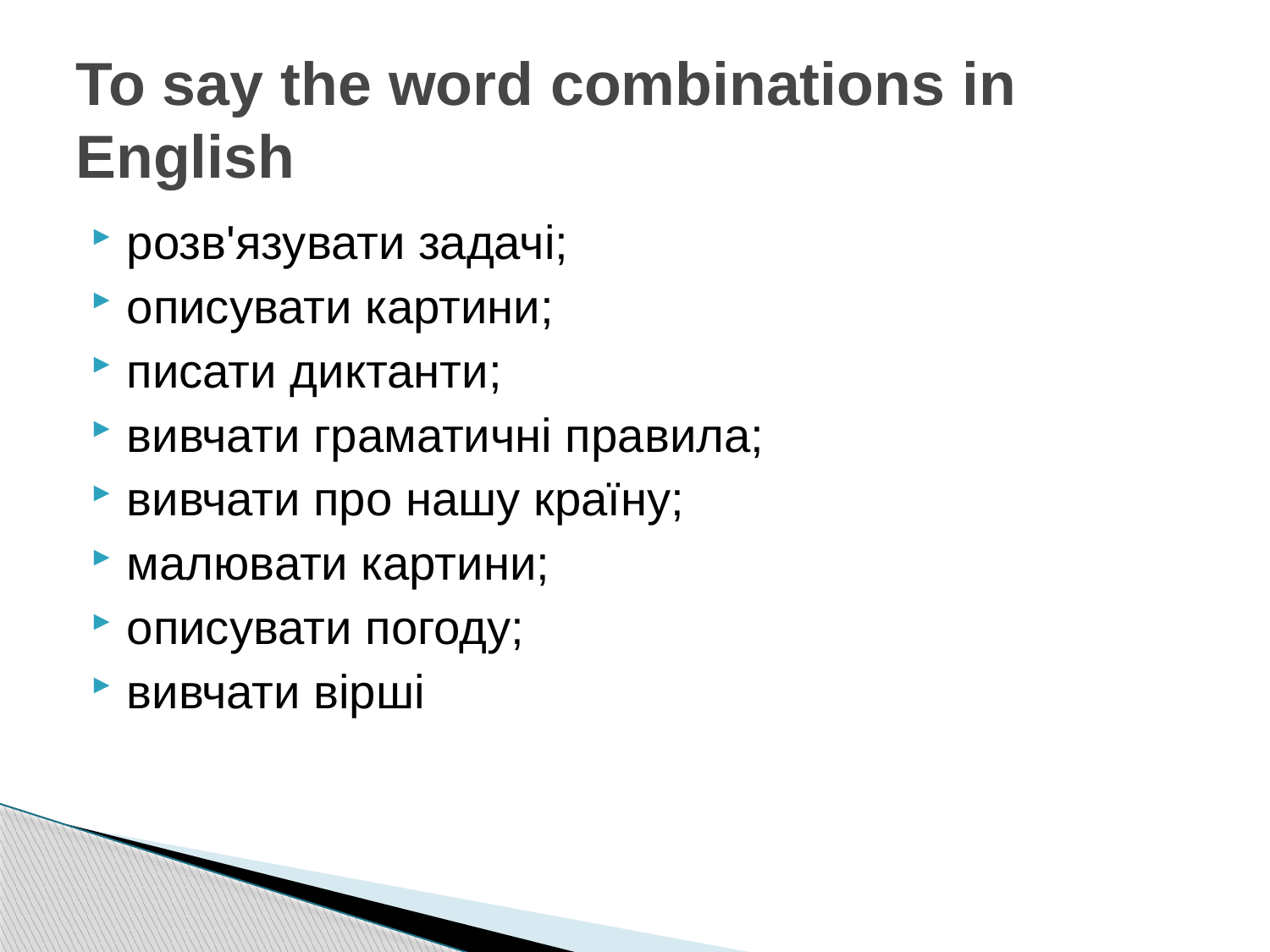

# To say the word combinations in English
розв'язувати задачі;
описувати картини;
писати диктанти;
вивчати граматичні правила;
вивчати про нашу країну;
малювати картини;
описувати погоду;
вивчати вірші